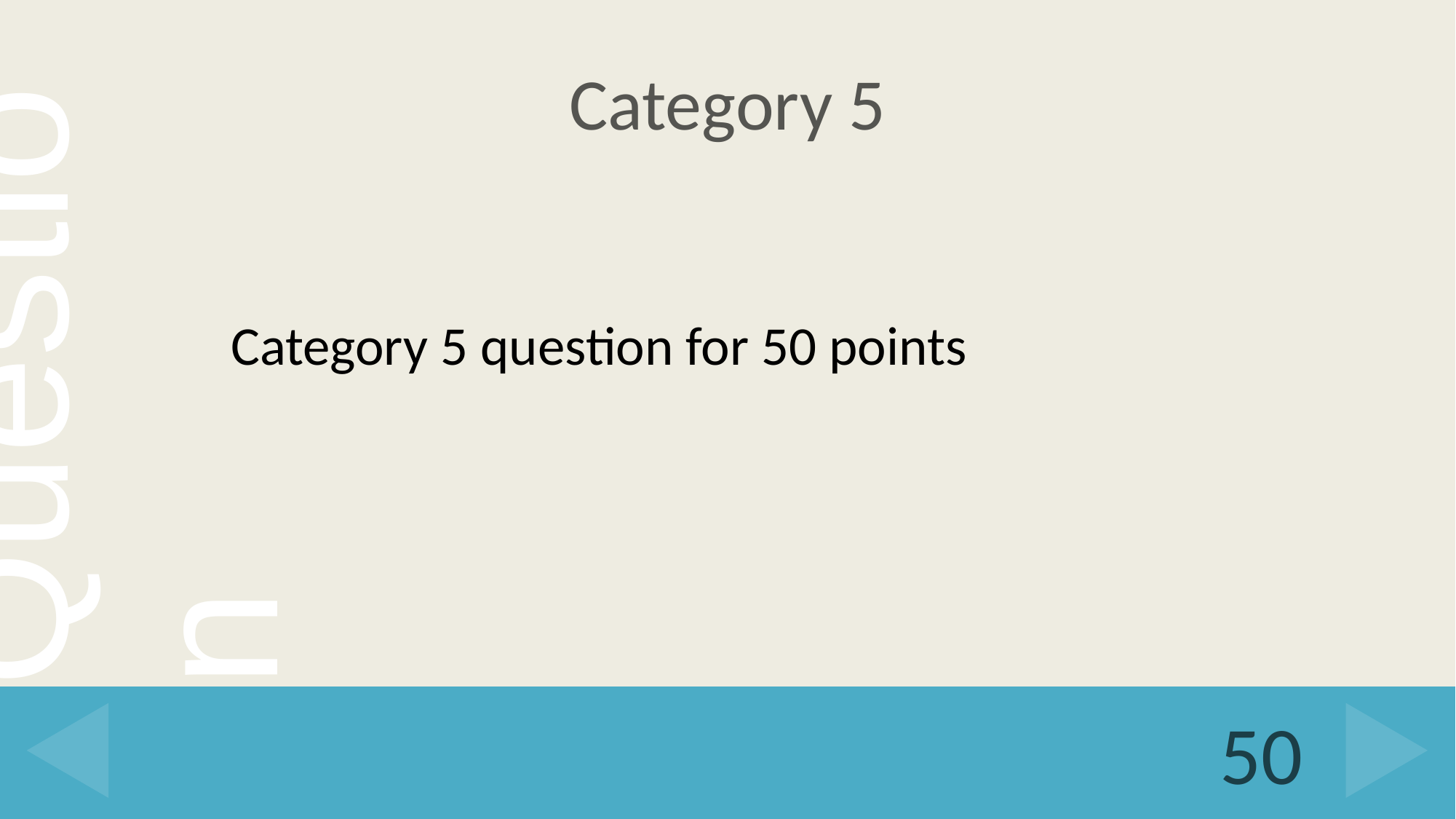

# Category 5
Category 5 question for 50 points
50